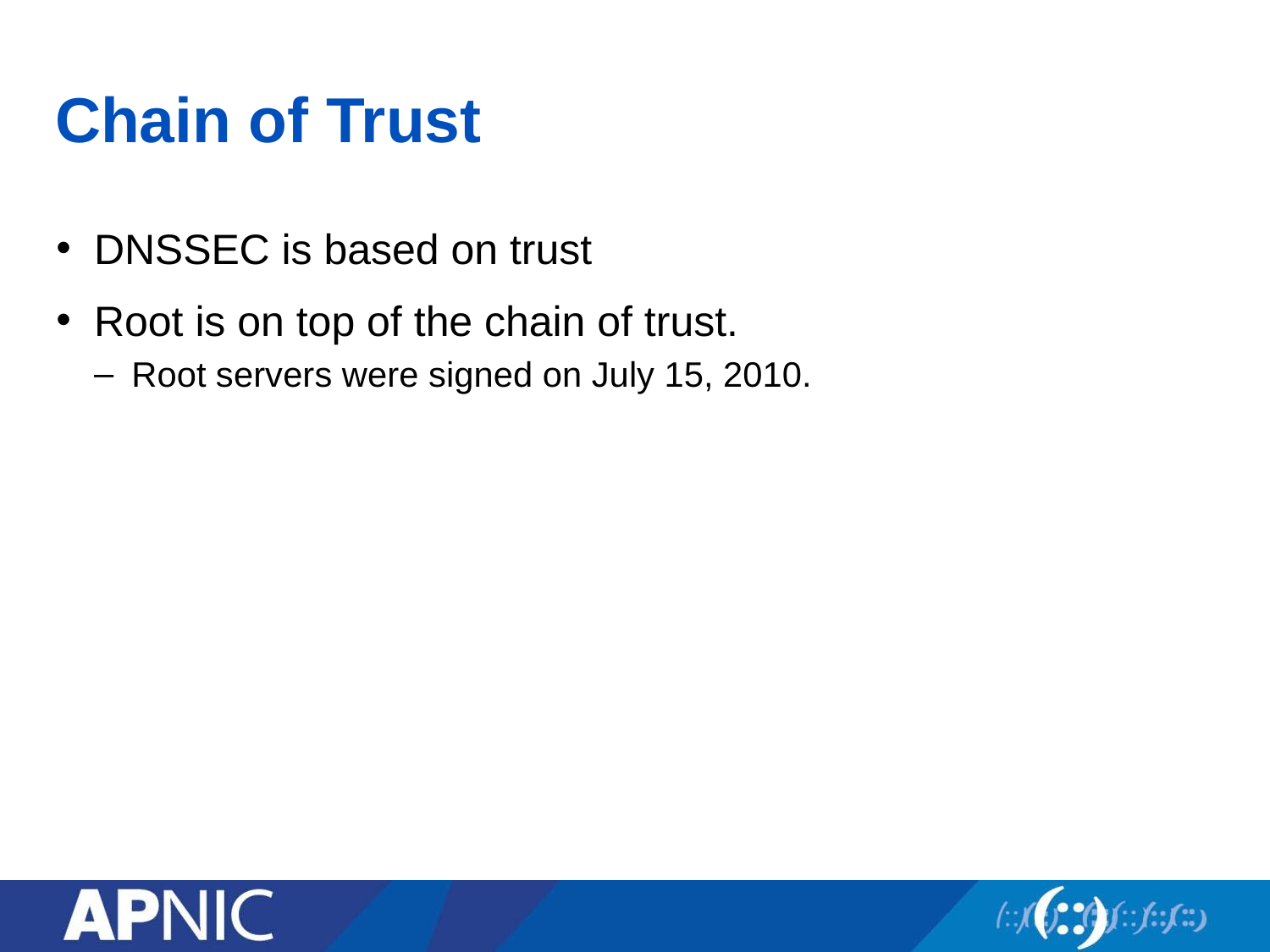

# Chain of Trust
DNSSEC is based on trust
Root is on top of the chain of trust.
Root servers were signed on July 15, 2010.